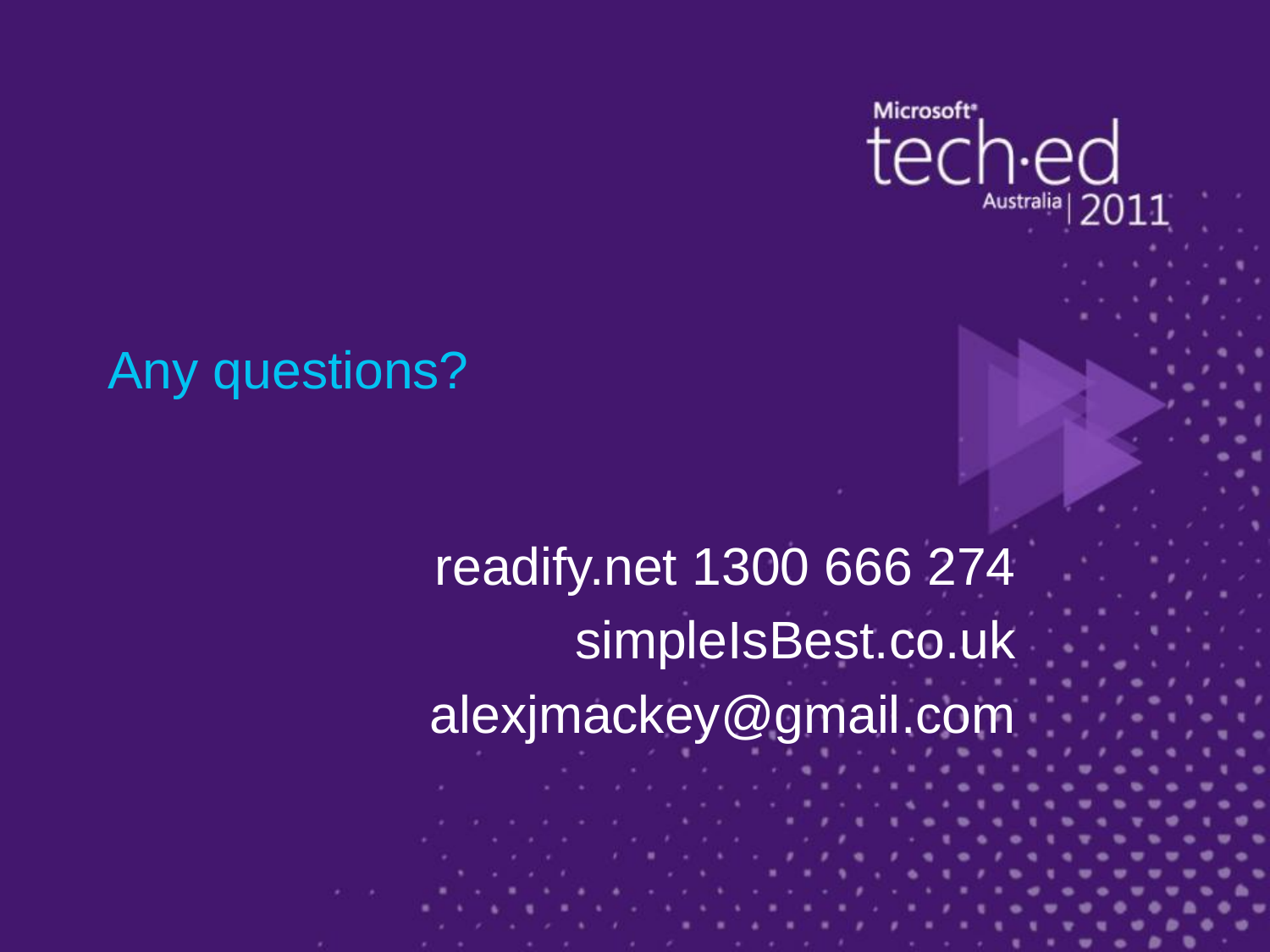

# Any questions?
readify.net 1300 666 274
simpleIsBest.co.uk
alexjmackey@gmail.com